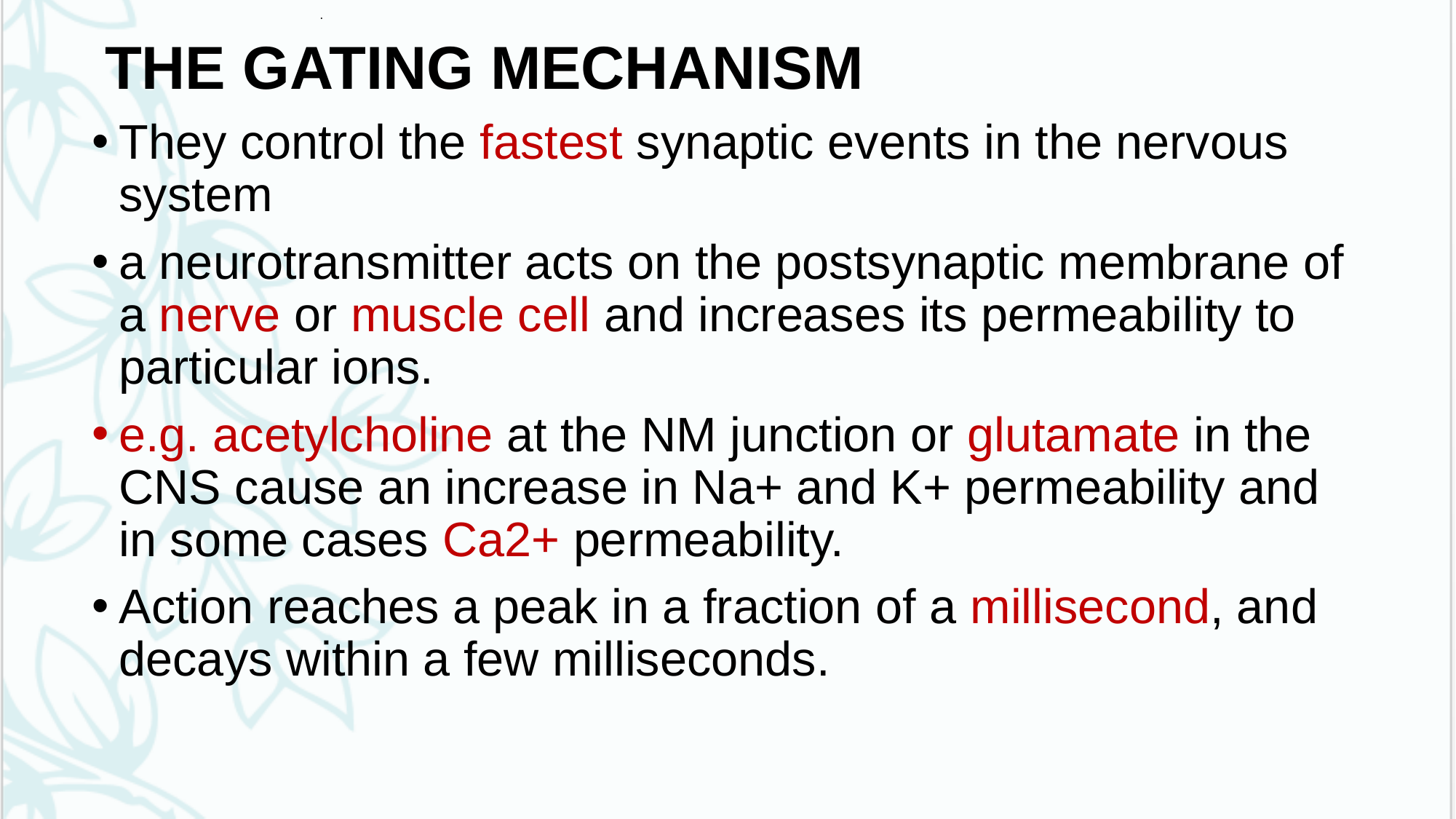

# .
 THE GATING MECHANISM
They control the fastest synaptic events in the nervous system
a neurotransmitter acts on the postsynaptic membrane of a nerve or muscle cell and increases its permeability to particular ions.
e.g. acetylcholine at the NM junction or glutamate in the CNS cause an increase in Na+ and K+ permeability and in some cases Ca2+ permeability.
Action reaches a peak in a fraction of a millisecond, and decays within a few milliseconds.